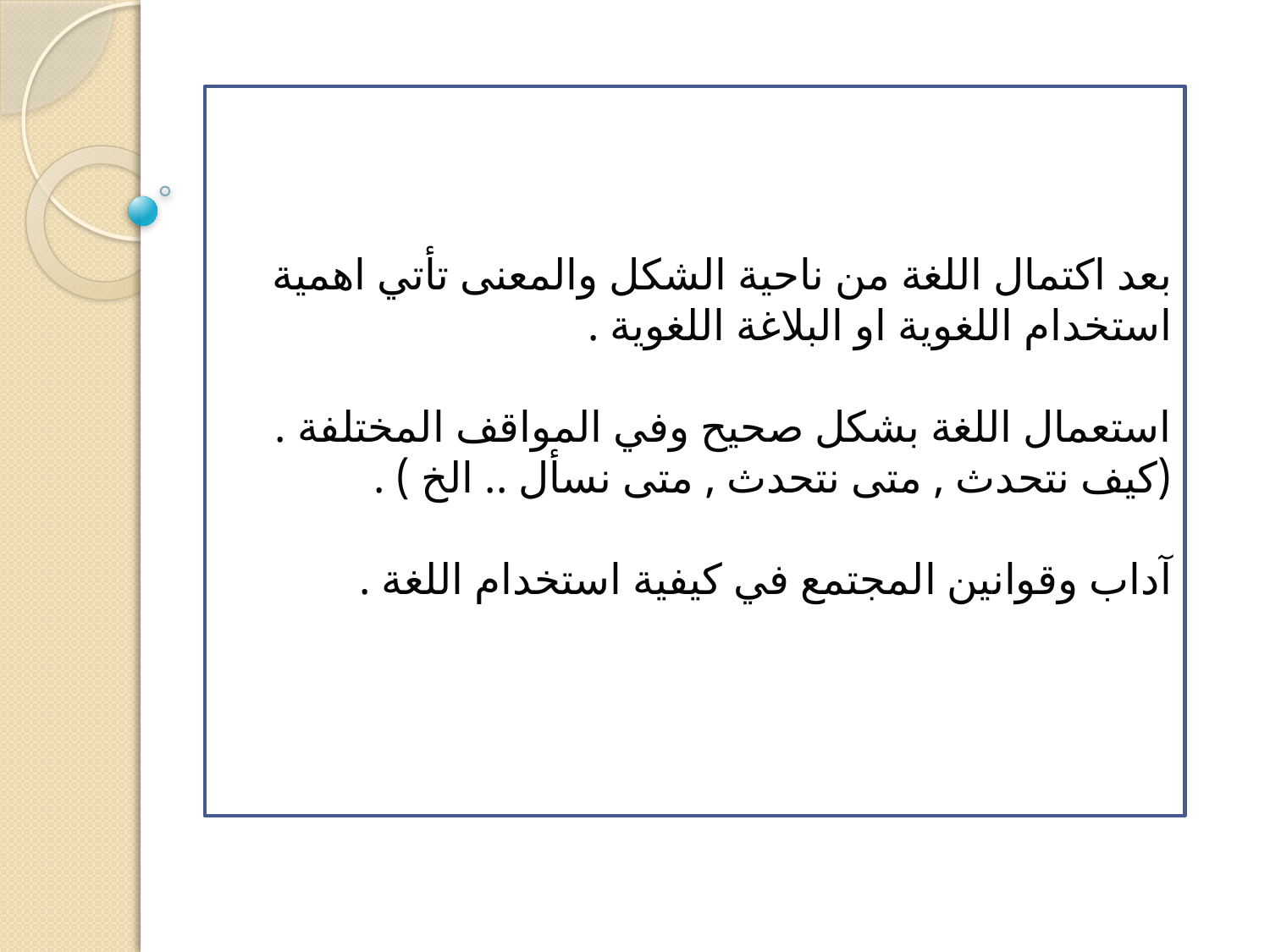

بعد اكتمال اللغة من ناحية الشكل والمعنى تأتي اهمية استخدام اللغوية او البلاغة اللغوية .

استعمال اللغة بشكل صحيح وفي المواقف المختلفة .
(كيف نتحدث , متى نتحدث , متى نسأل .. الخ ) .

آداب وقوانين المجتمع في كيفية استخدام اللغة .

الاستخدام اللغوي